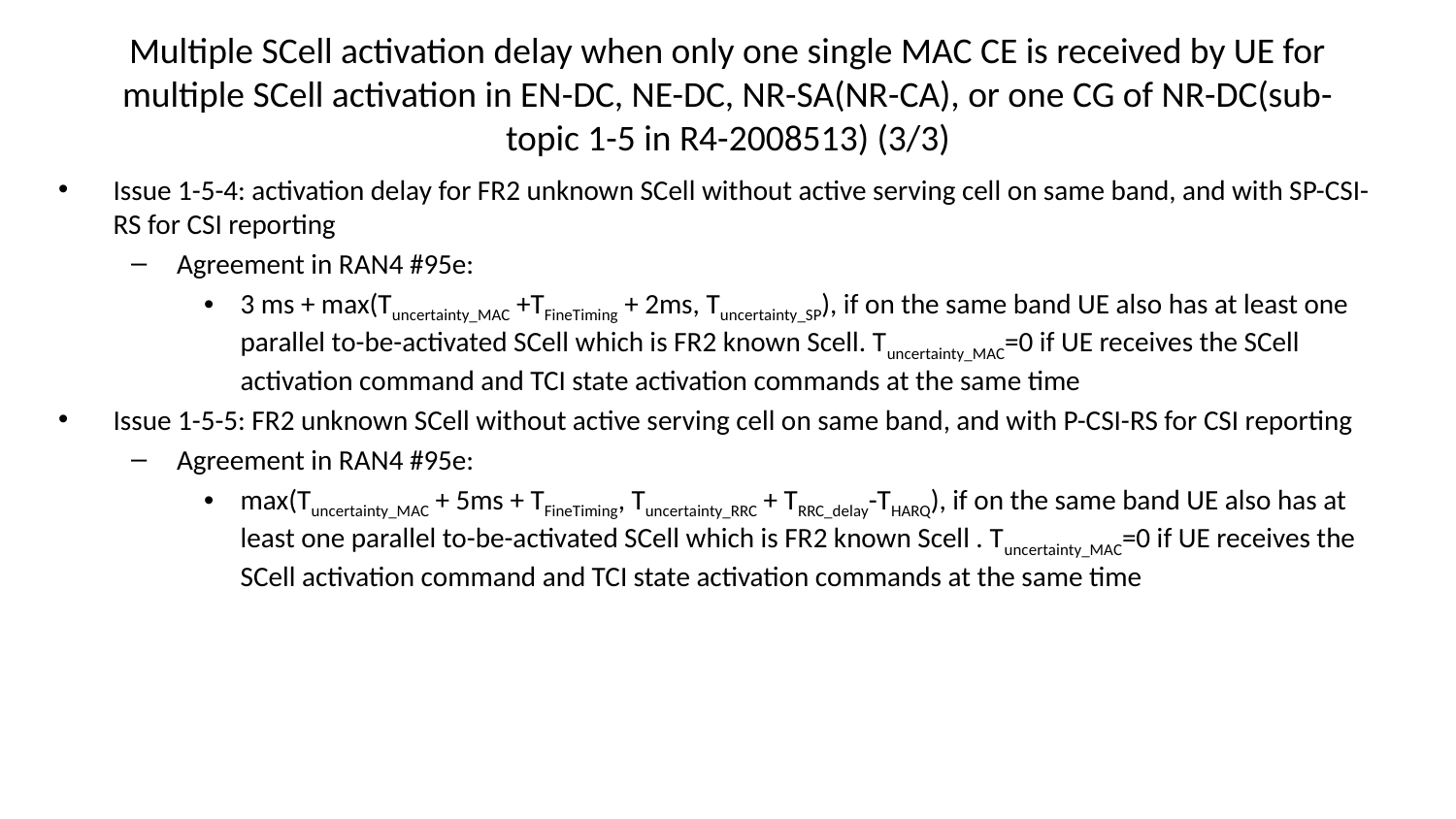

# Multiple SCell activation delay when only one single MAC CE is received by UE for multiple SCell activation in EN-DC, NE-DC, NR-SA(NR-CA), or one CG of NR-DC(sub-topic 1-5 in R4-2008513) (3/3)
Issue 1-5-4: activation delay for FR2 unknown SCell without active serving cell on same band, and with SP-CSI-RS for CSI reporting
Agreement in RAN4 #95e:
3 ms + max(Tuncertainty_MAC +TFineTiming + 2ms, Tuncertainty_SP), if on the same band UE also has at least one parallel to-be-activated SCell which is FR2 known Scell. Tuncertainty_MAC=0 if UE receives the SCell activation command and TCI state activation commands at the same time
Issue 1-5-5: FR2 unknown SCell without active serving cell on same band, and with P-CSI-RS for CSI reporting
Agreement in RAN4 #95e:
max(Tuncertainty_MAC + 5ms + TFineTiming, Tuncertainty_RRC + TRRC_delay-THARQ), if on the same band UE also has at least one parallel to-be-activated SCell which is FR2 known Scell . Tuncertainty_MAC=0 if UE receives the SCell activation command and TCI state activation commands at the same time